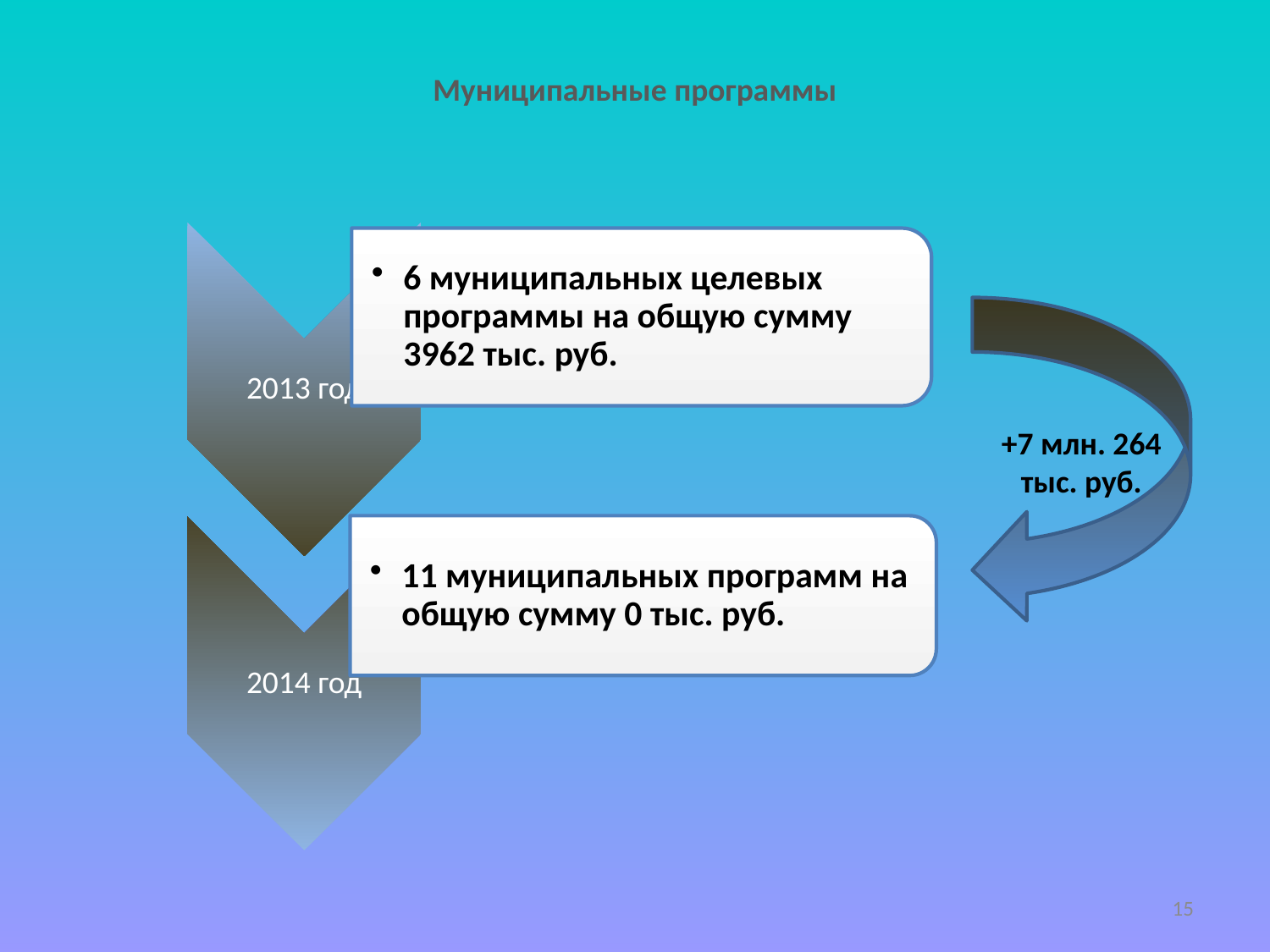

# Муниципальные программы
2013 год
6 муниципальных целевых программы на общую сумму 3962 тыс. руб.
2014 год
11 муниципальных программ на общую сумму 0 тыс. руб.
+7 млн. 264 тыс. руб.
15